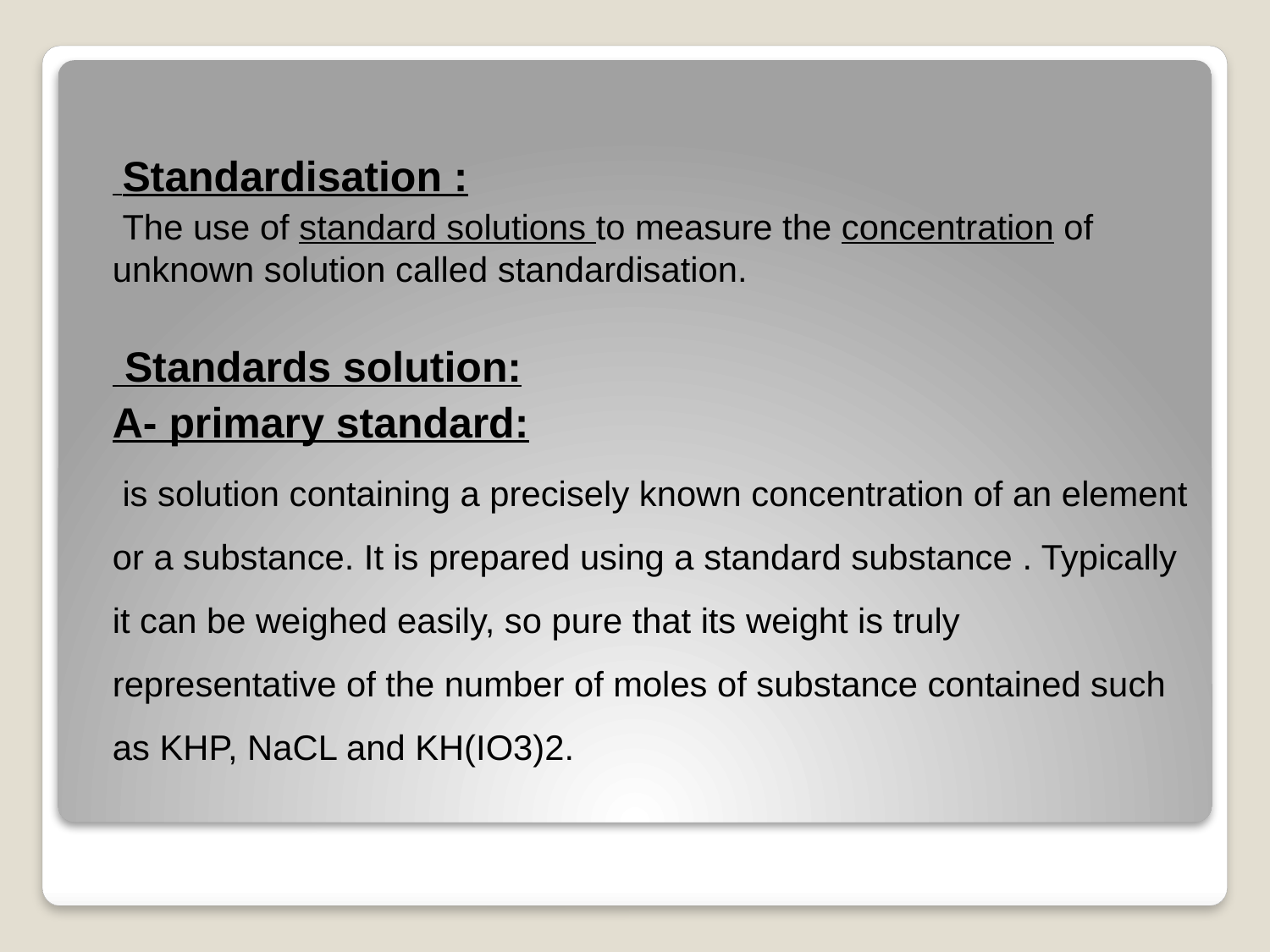

Standardisation :
 The use of standard solutions to measure the concentration of unknown solution called standardisation.

 Standards solution:
A- primary standard:
 is solution containing a precisely known concentration of an element or a substance. It is prepared using a standard substance . Typically it can be weighed easily, so pure that its weight is truly representative of the number of moles of substance contained such as KHP, NaCL and KH(IO3)2.

#